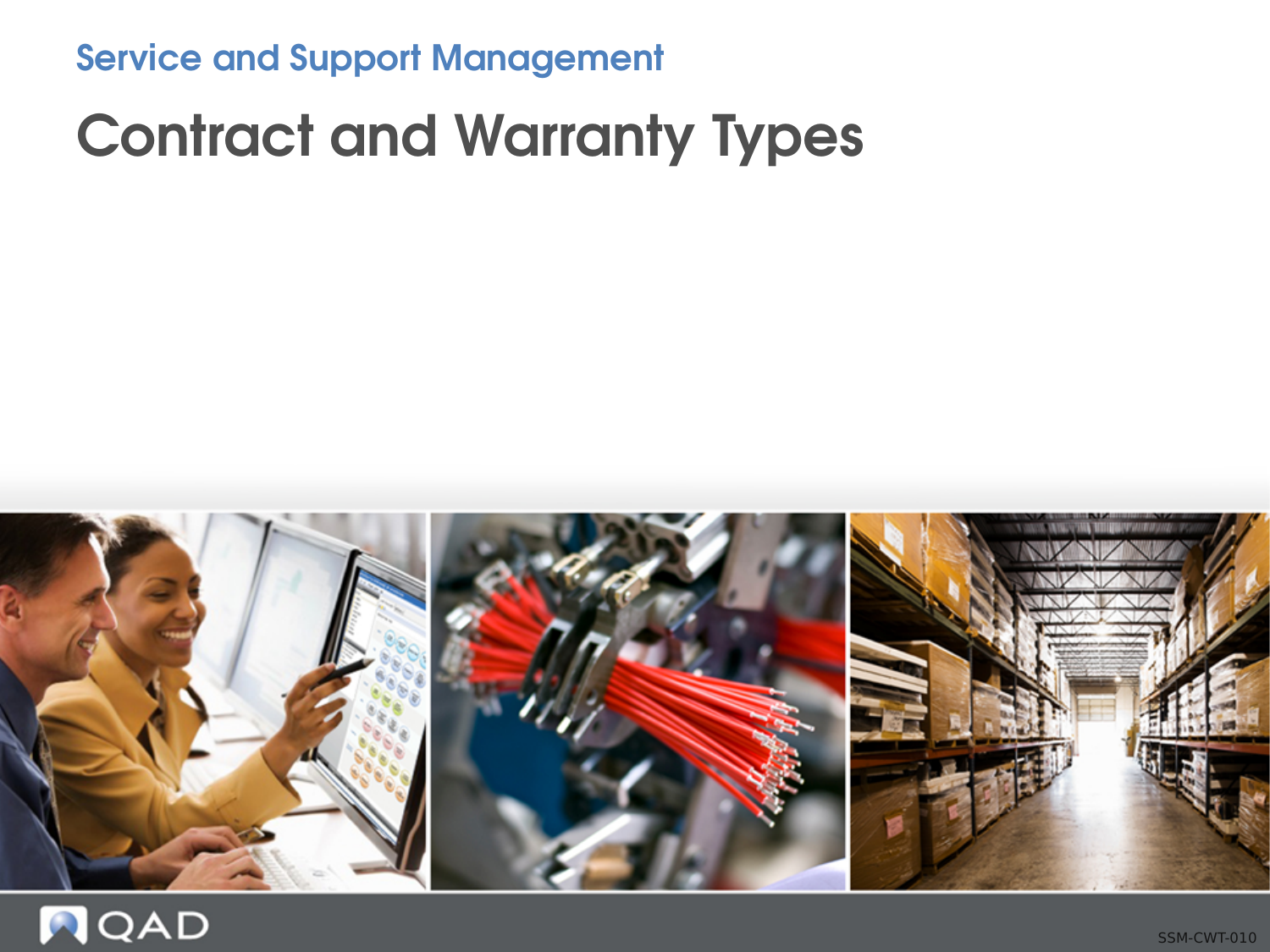

Service and Support Management
# Contract and Warranty Types

SSM-CWT-010